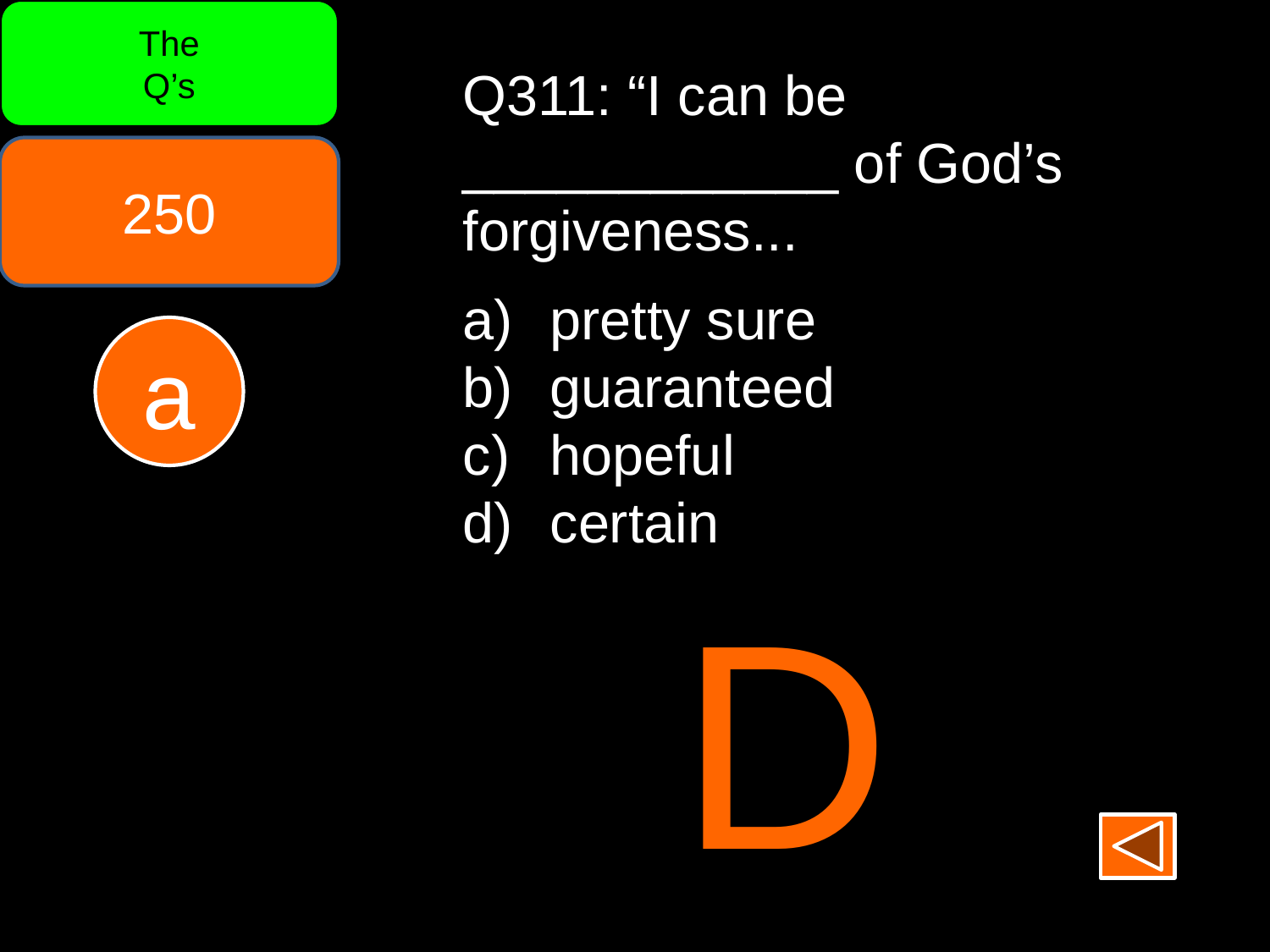

The
Q’s
Q311: “I can be
____________ of God’s
forgiveness...

 pretty sure
 guaranteed
 hopeful
 certain
250
a
D